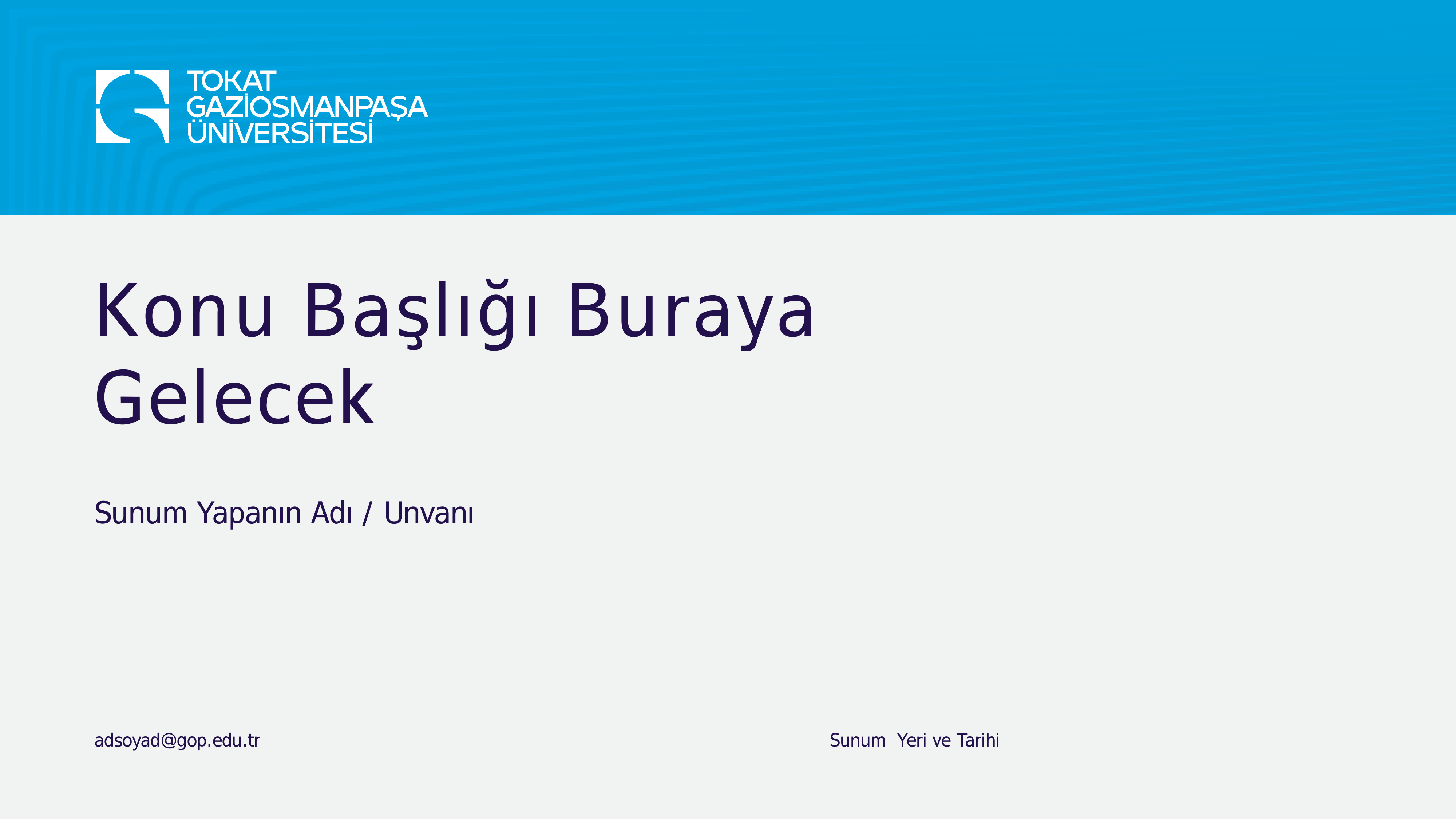

Konu Başlığı Buraya Gelecek
Sunum Yapanın Adı / Unvanı
adsoyad@gop.edu.tr
Sunum  Yeri ve Tarihi